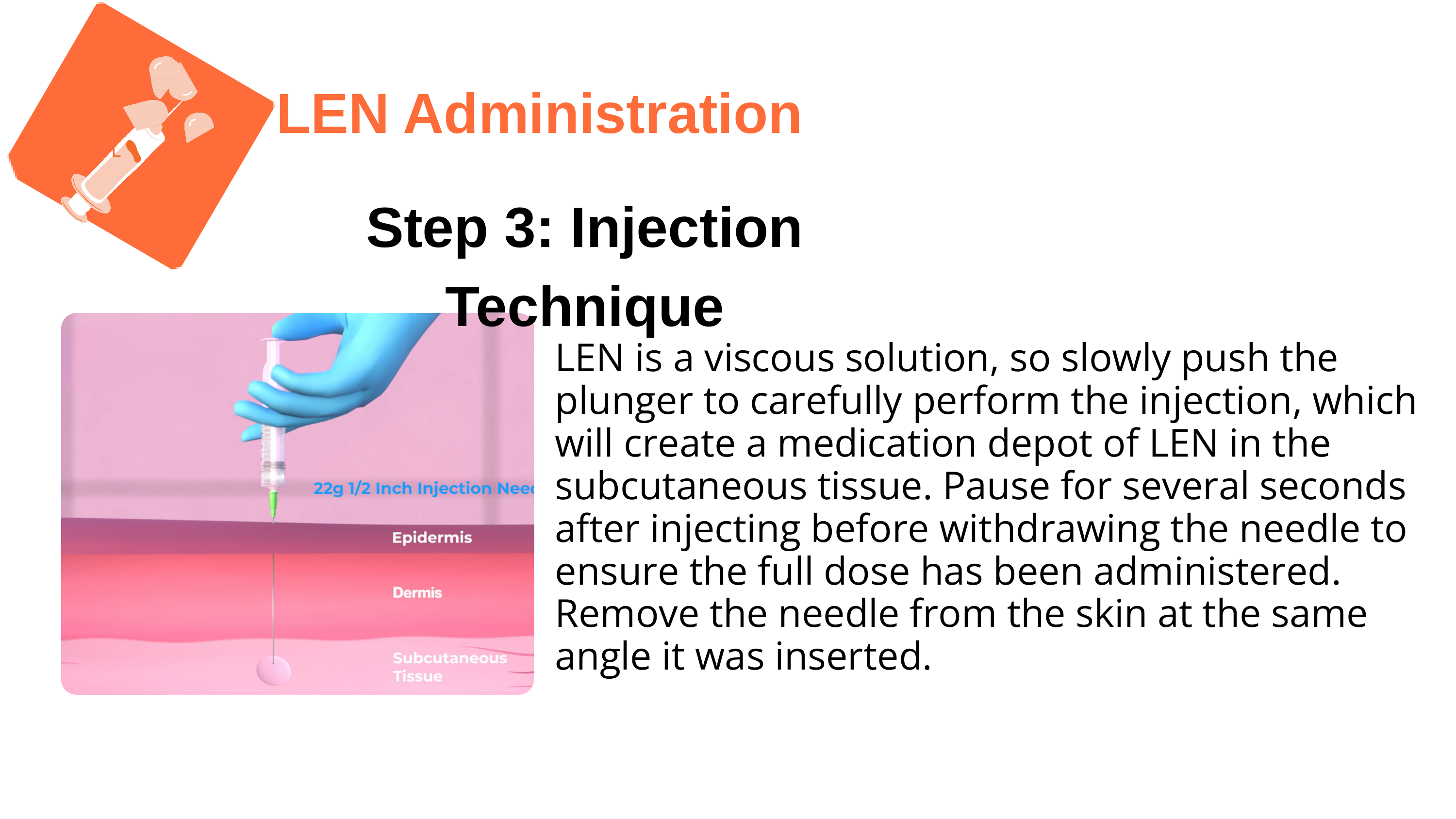

L
LEN Administration
Step 3: Injection Technique

LEN is a viscous solution, so slowly push the plunger to carefully perform the injection, which will create a medication depot of LEN in the subcutaneous tissue. Pause for several seconds after injecting before withdrawing the needle to ensure the full dose has been administered. Remove the needle from the skin at the same angle it was inserted.